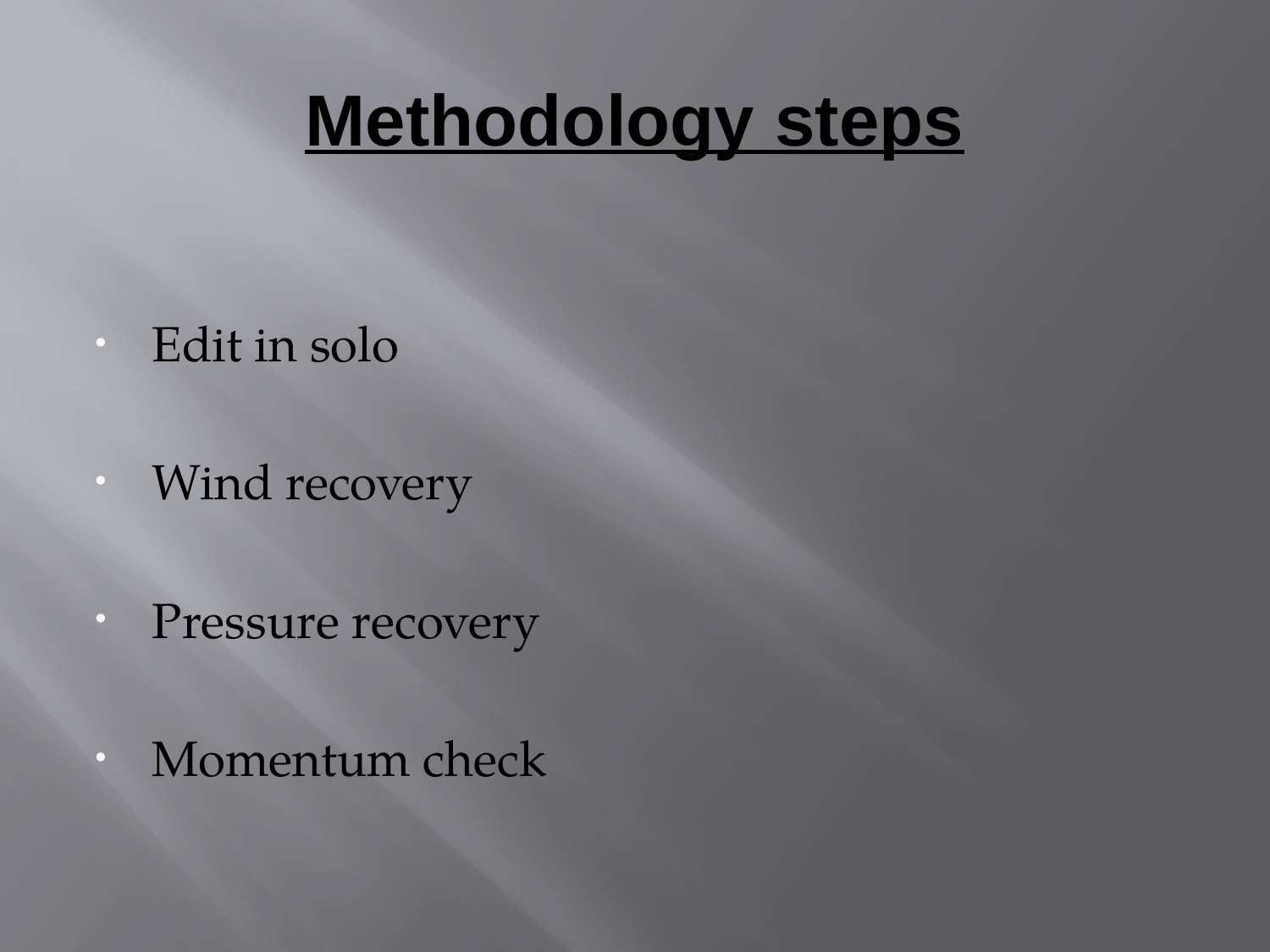

# Methodology steps

Edit in solo

Wind recovery

Pressure recovery

Momentum check